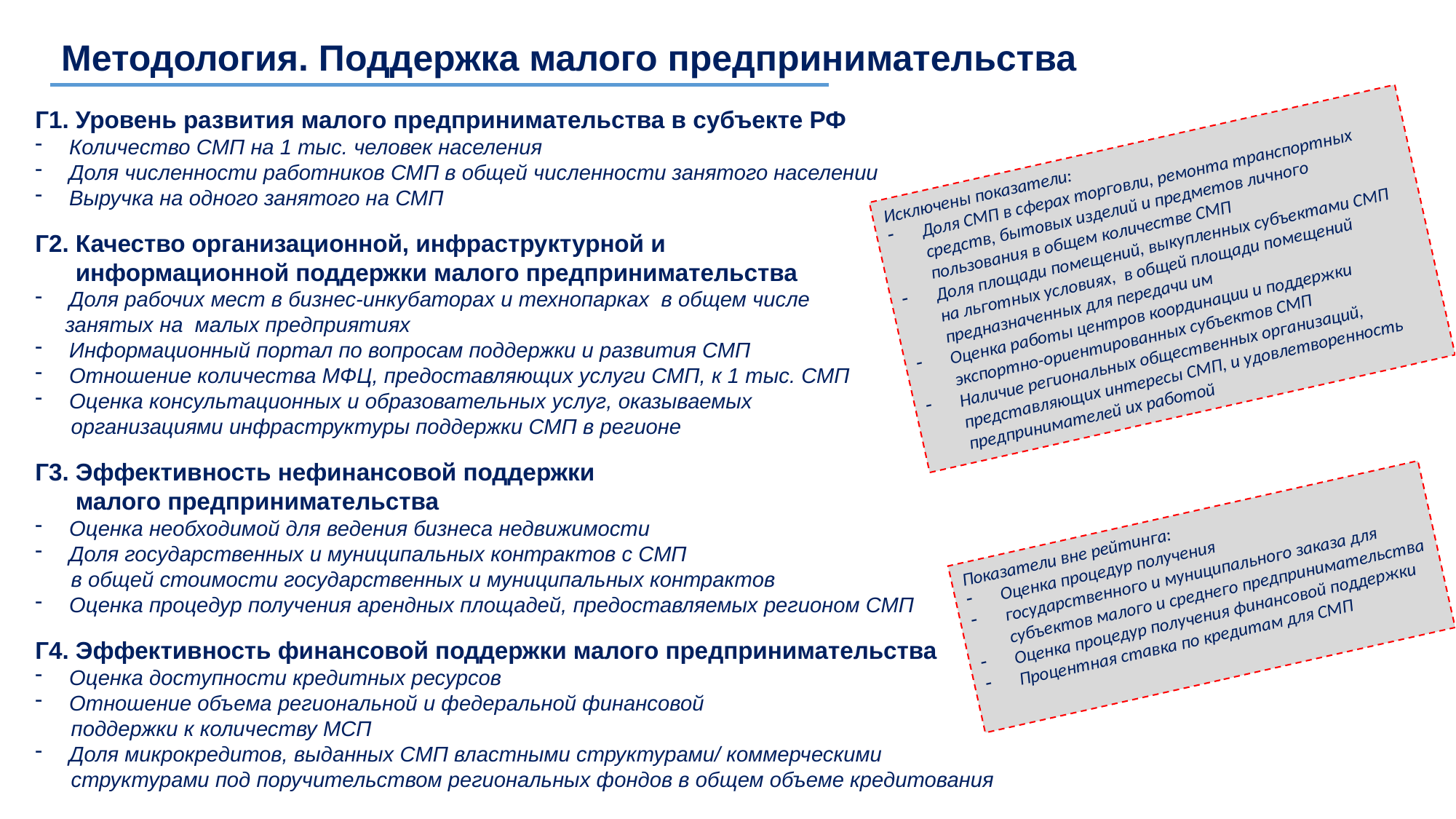

Методология. Поддержка малого предпринимательства
Г1. Уровень развития малого предпринимательства в субъекте РФ
Количество СМП на 1 тыс. человек населения
Доля численности работников СМП в общей численности занятого населении
Выручка на одного занятого на СМП

Г2. Качество организационной, инфраструктурной и
      информационной поддержки малого предпринимательства
Доля рабочих мест в бизнес-инкубаторах и технопарках  в общем числе
     занятых на  малых предприятиях
Информационный портал по вопросам поддержки и развития СМП
Отношение количества МФЦ, предоставляющих услуги СМП, к 1 тыс. СМП
Оценка консультационных и образовательных услуг, оказываемых
      организациями инфраструктуры поддержки СМП в регионе

Г3. Эффективность нефинансовой поддержки
      малого предпринимательства
Оценка необходимой для ведения бизнеса недвижимости
Доля государственных и муниципальных контрактов с СМП
      в общей стоимости государственных и муниципальных контрактов
Оценка процедур получения арендных площадей, предоставляемых регионом СМП

Г4. Эффективность финансовой поддержки малого предпринимательства
Оценка доступности кредитных ресурсов
Отношение объема региональной и федеральной финансовой
      поддержки к количеству МСП
Доля микрокредитов, выданных СМП властными структурами/ коммерческими
      структурами под поручительством региональных фондов в общем объеме кредитования

Исключены показатели:
Доля СМП в сферах торговли, ремонта транспортных средств, бытовых изделий и предметов личного пользования в общем количестве СМП
Доля площади помещений, выкупленных субъектами СМП на льготных условиях,  в общей площади помещений предназначенных для передачи им
Оценка работы центров координации и поддержки экспортно-ориентированных субъектов СМП
Наличие региональных общественных организаций, представляющих интересы СМП, и удовлетворенность предпринимателей их работой
Показатели вне рейтинга:
Оценка процедур получения
государственного и муниципального заказа для субъектов малого и среднего предпринимательства
Оценка процедур получения финансовой поддержки
Процентная ставка по кредитам для СМП